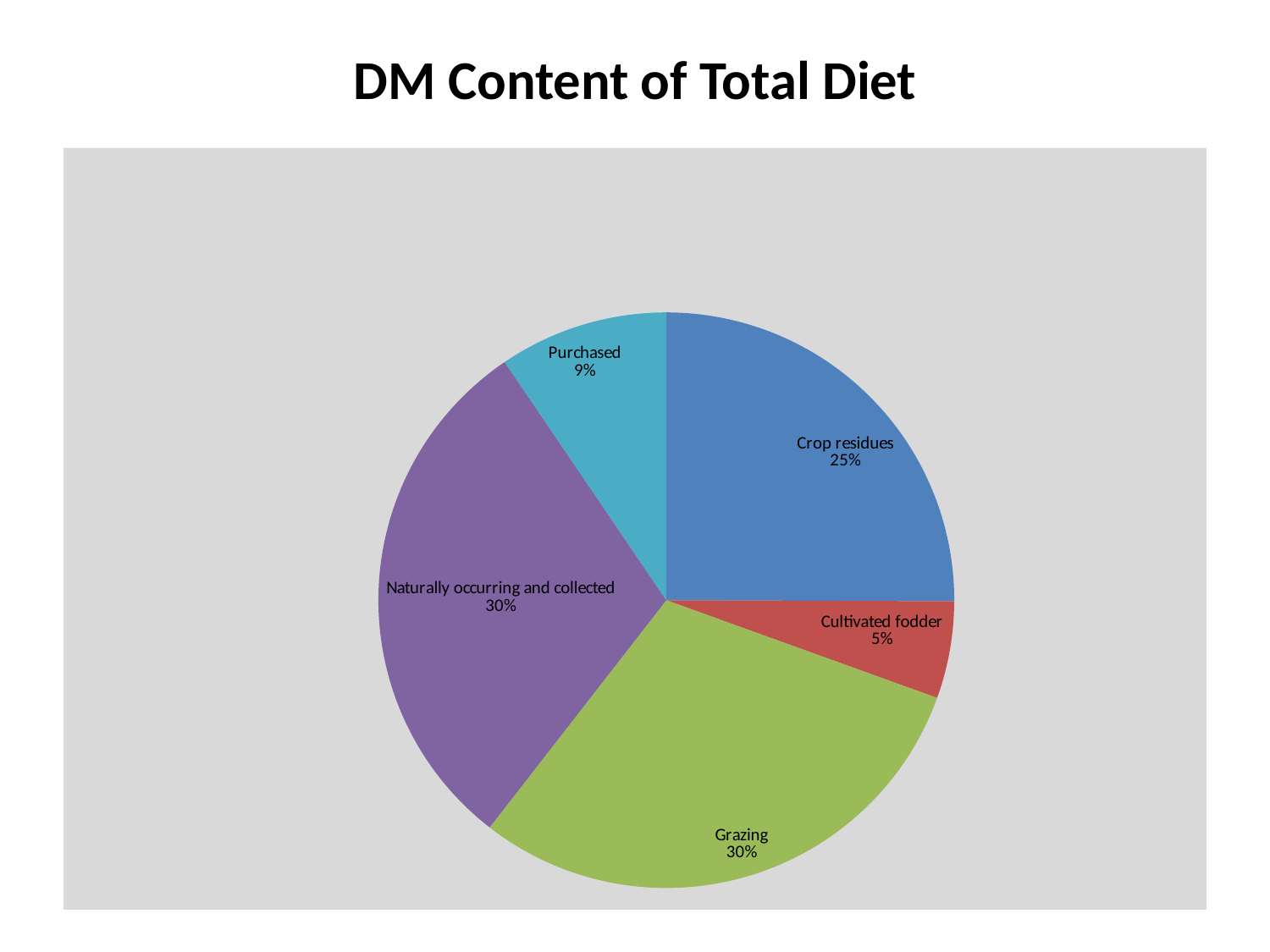

# DM Content of Total Diet

### Chart

| Category | DM content  of total diet |
|---|---|
| Crop residues | 0.25060347212467926 |
| Cultivated fodder | 0.054531704857393136 |
| Grazing | 0.29999999999999993 |
| Naturally occurring and collected | 0.29999999999999993 |
| Purchased | 0.09486482301792762 |